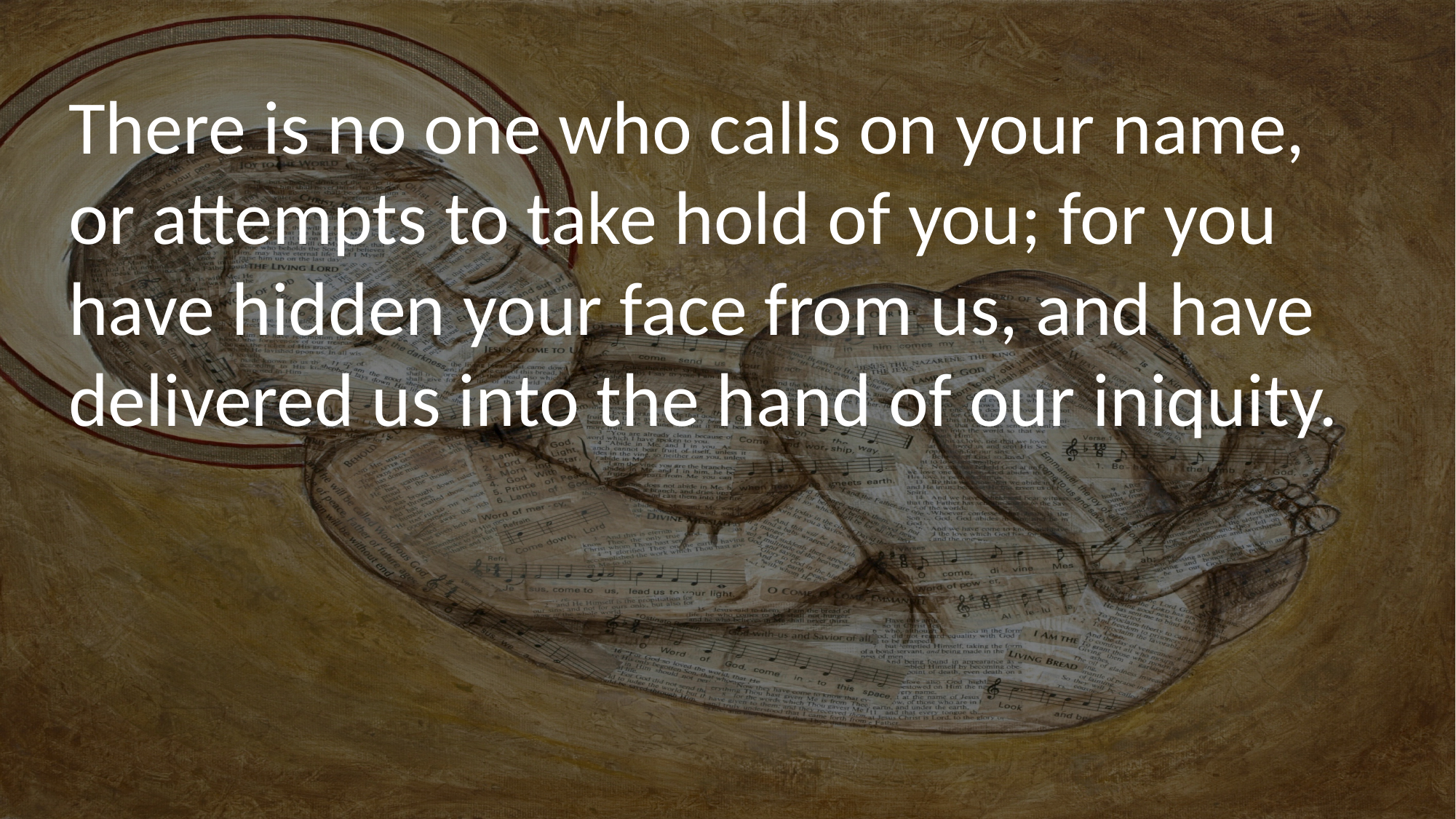

There is no one who calls on your name, or attempts to take hold of you; for you have hidden your face from us, and have delivered us into the hand of our iniquity.